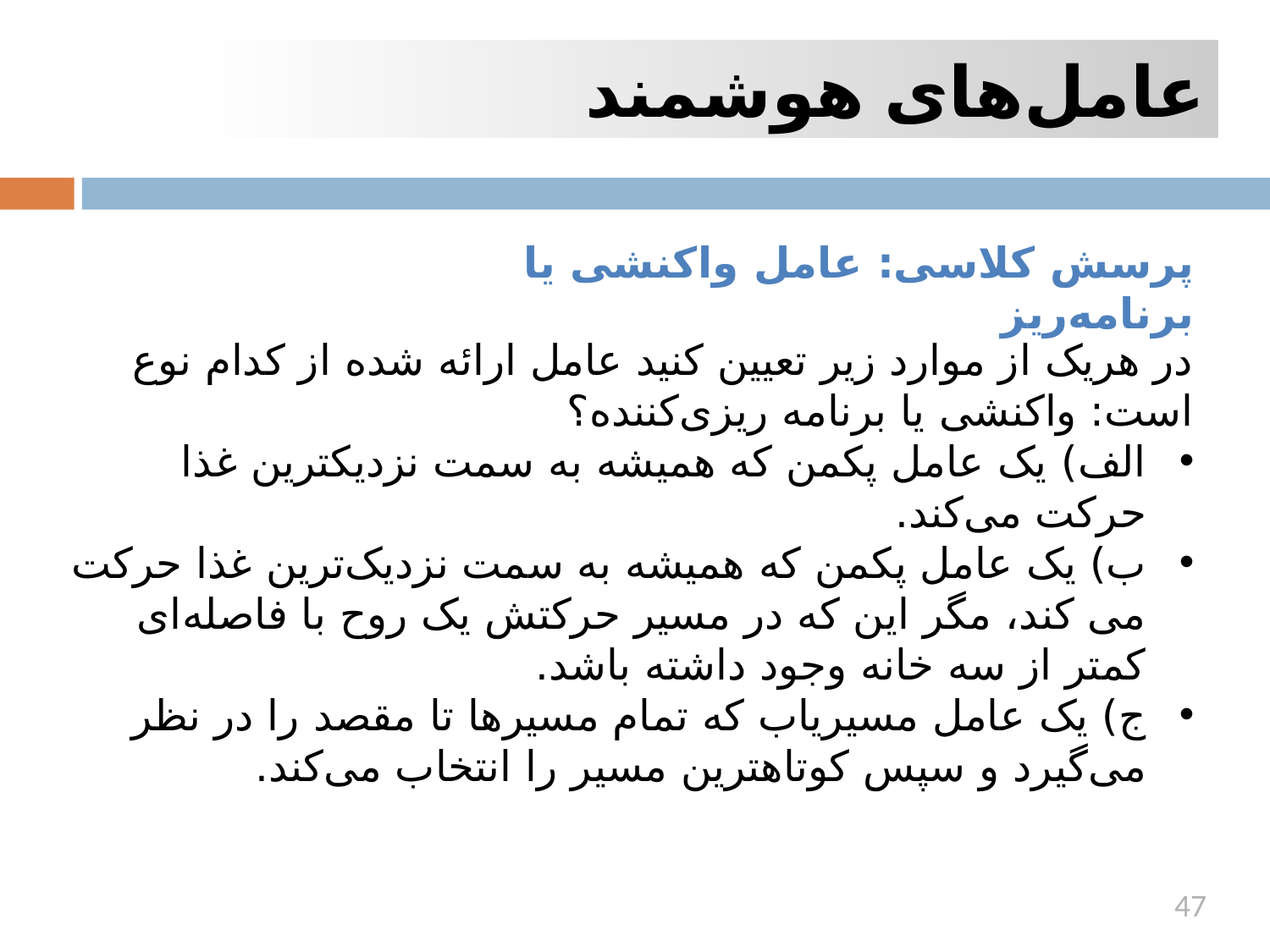

عامل‌های هوشمند
پرسش کلاسی: عامل واکنشی یا برنامه‌ریز
در هريک از موارد زير تعيين کنيد عامل ارائه شده از کدام نوع است: واکنشی يا برنامه ريزی‌کننده؟
الف) يک عامل پکمن که هميشه به سمت نزديکترين غذا حرکت می‌کند.
ب) يک عامل پکمن که هميشه به سمت نزديک‌ترين غذا حرکت می کند، مگر اين که در مسير حرکتش يک روح با فاصله‌ای کمتر از سه خانه وجود داشته باشد.
ج) يک عامل مسيرياب که تمام مسيرها تا مقصد را در نظر می‌گيرد و سپس کوتاهترين مسير را انتخاب می‌کند.
47